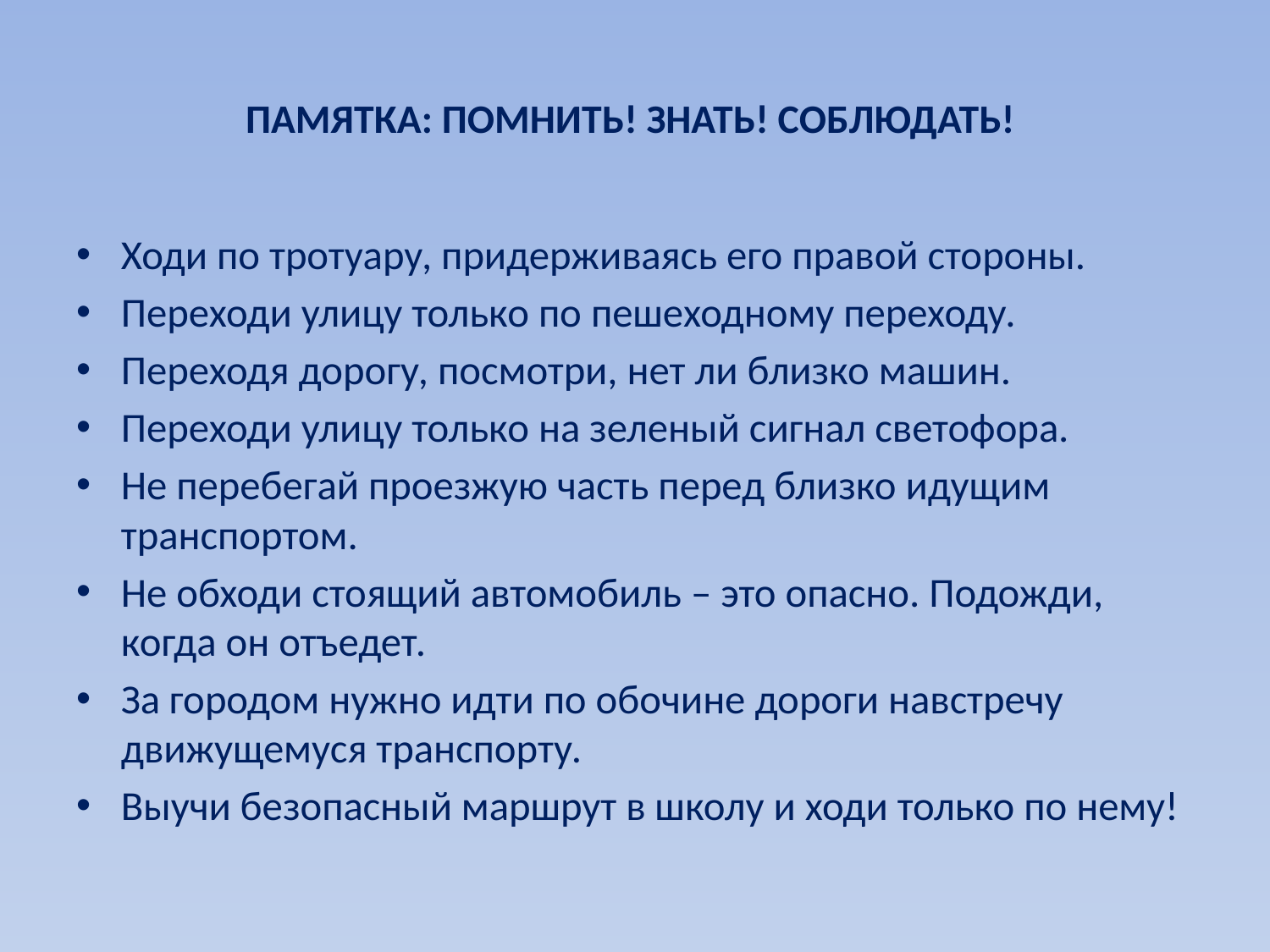

# ПАМЯТКА: ПОМНИТЬ! ЗНАТЬ! СОБЛЮДАТЬ!
Ходи по тротуару, придерживаясь его правой стороны.
Переходи улицу только по пешеходному переходу.
Переходя дорогу, посмотри, нет ли близко машин.
Переходи улицу только на зеленый сигнал светофора.
Не перебегай проезжую часть перед близко идущим транспортом.
Не обходи стоящий автомобиль – это опасно. Подожди, когда он отъедет.
За городом нужно идти по обочине дороги навстречу движущемуся транспорту.
Выучи безопасный маршрут в школу и ходи только по нему!